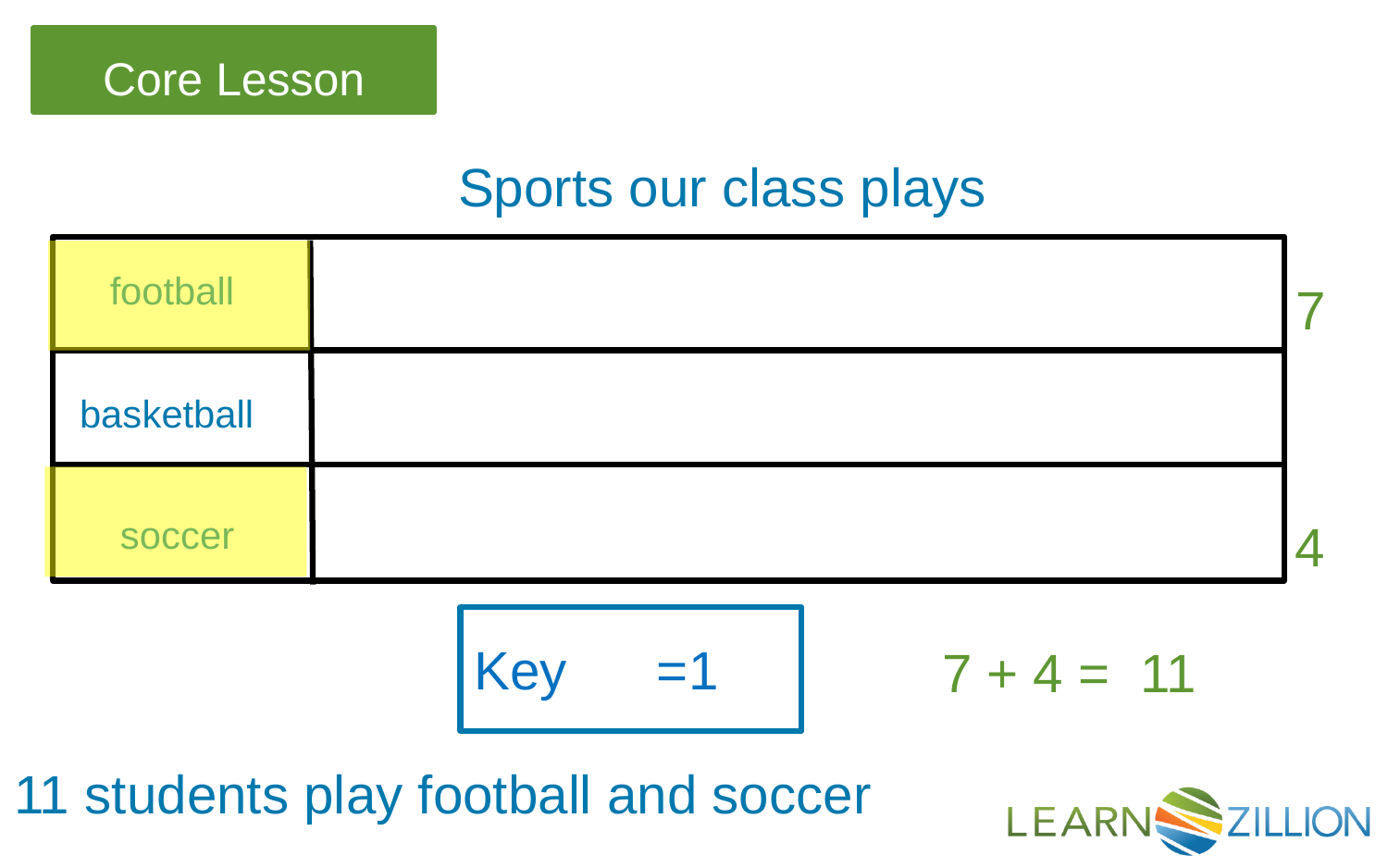

Sports our class plays

football
7
basketball

soccer
4

Key      =1
7 + 4 =  11
11 students play football and soccer